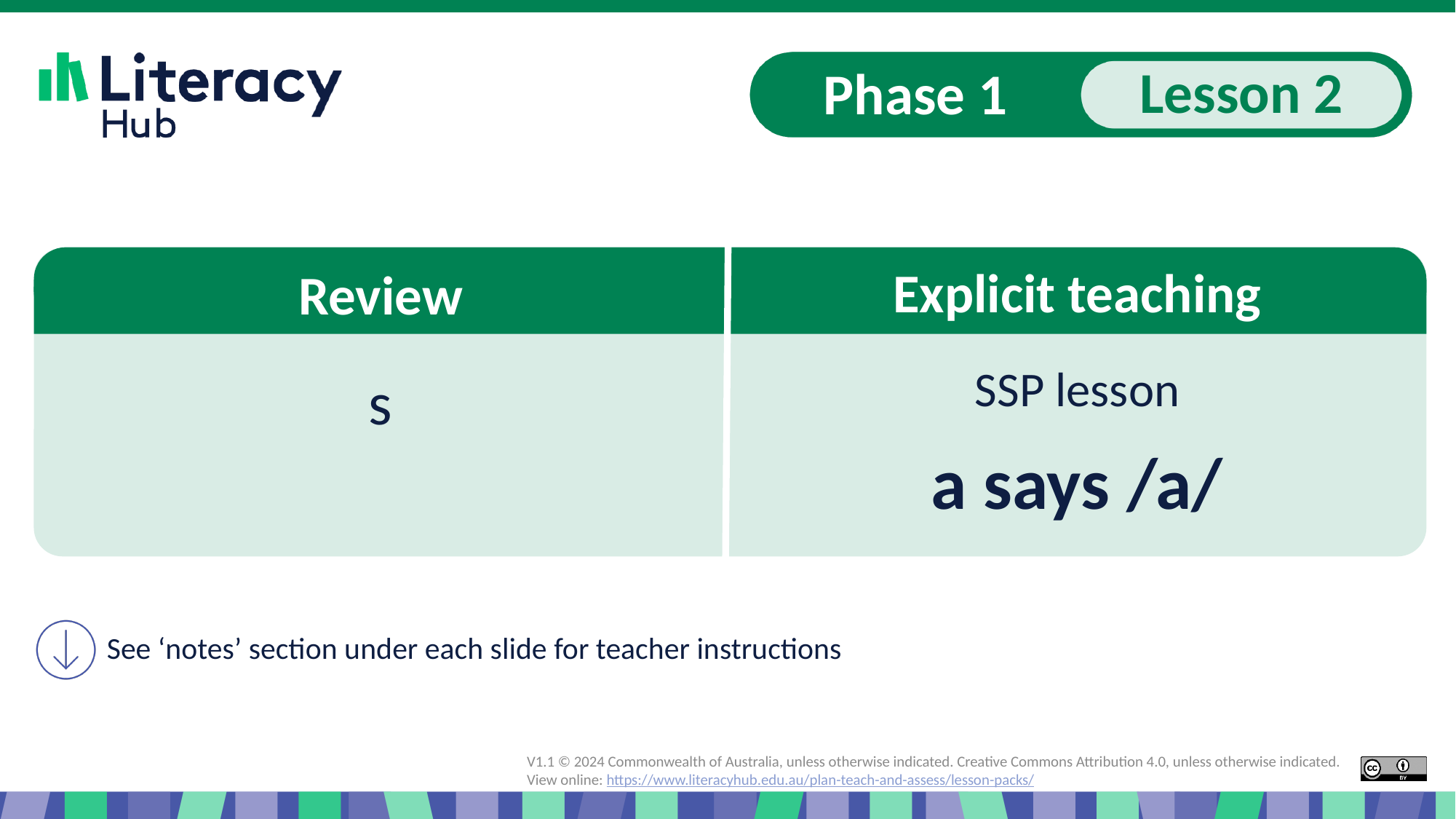

# Explicit teaching
Review
s
SSP lesson
a says /a/